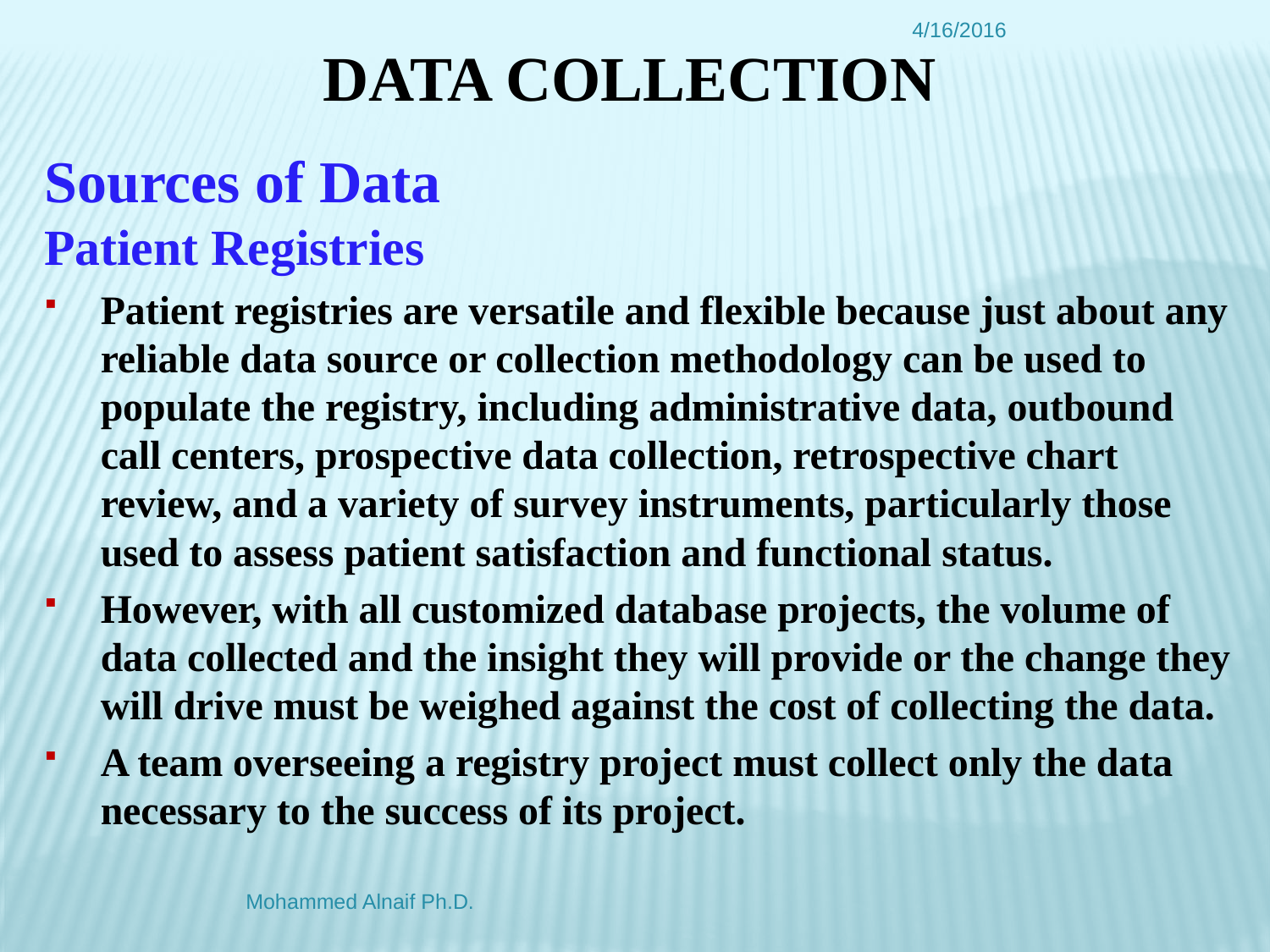

4/16/2016
# Data Collection
Sources of Data
Patient Registries
Patient registries are versatile and flexible because just about any reliable data source or collection methodology can be used to populate the registry, including administrative data, outbound call centers, prospective data collection, retrospective chart review, and a variety of survey instruments, particularly those used to assess patient satisfaction and functional status.
However, with all customized database projects, the volume of data collected and the insight they will provide or the change they will drive must be weighed against the cost of collecting the data.
A team overseeing a registry project must collect only the data necessary to the success of its project.
Mohammed Alnaif Ph.D.
61